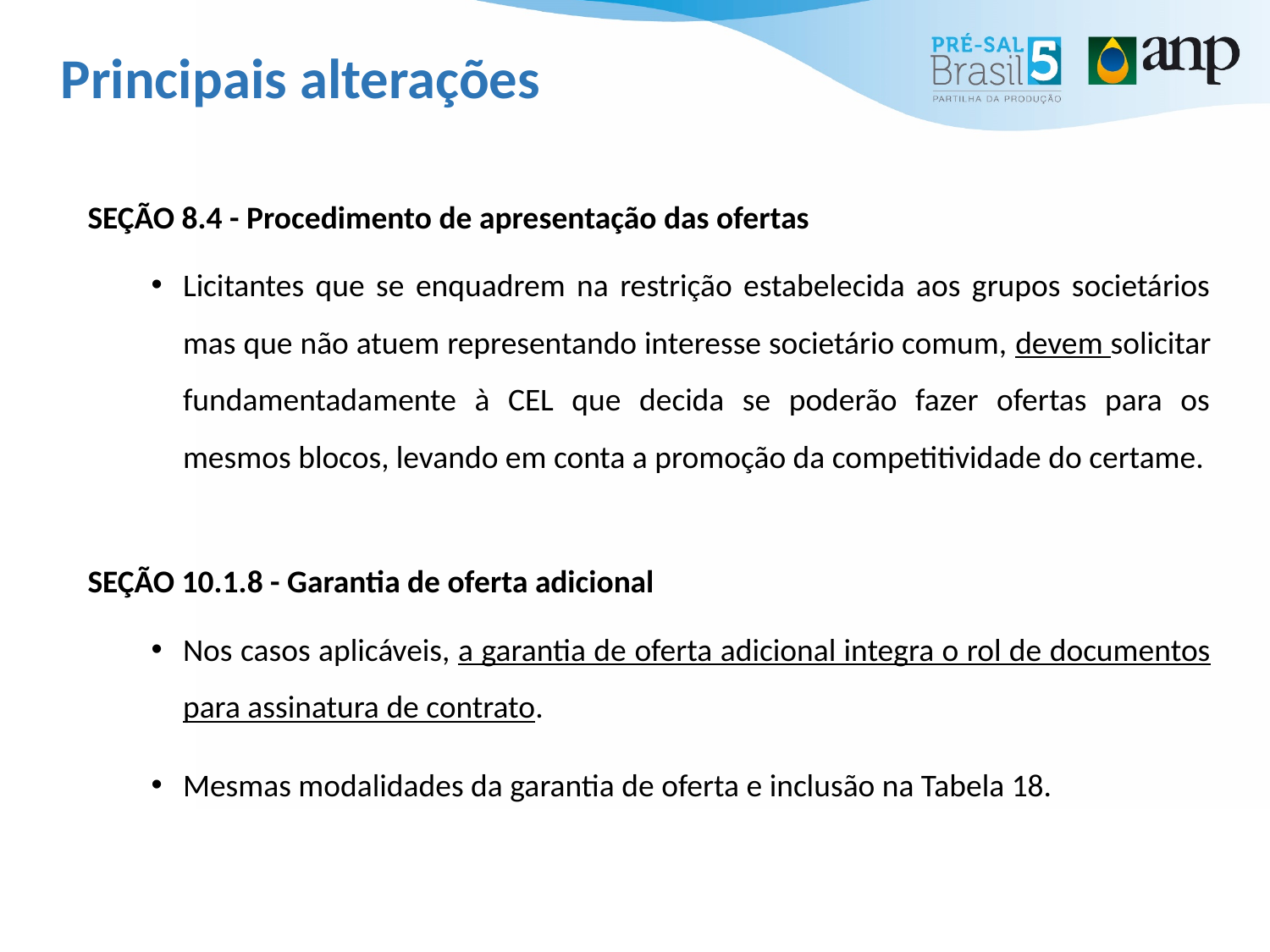

# Principais alterações
SEÇÃO 8.4 - Procedimento de apresentação das ofertas
Licitantes que se enquadrem na restrição estabelecida aos grupos societários mas que não atuem representando interesse societário comum, devem solicitar fundamentadamente à CEL que decida se poderão fazer ofertas para os mesmos blocos, levando em conta a promoção da competitividade do certame.

SEÇÃO 10.1.8 - Garantia de oferta adicional
Nos casos aplicáveis, a garantia de oferta adicional integra o rol de documentos para assinatura de contrato.
Mesmas modalidades da garantia de oferta e inclusão na Tabela 18.